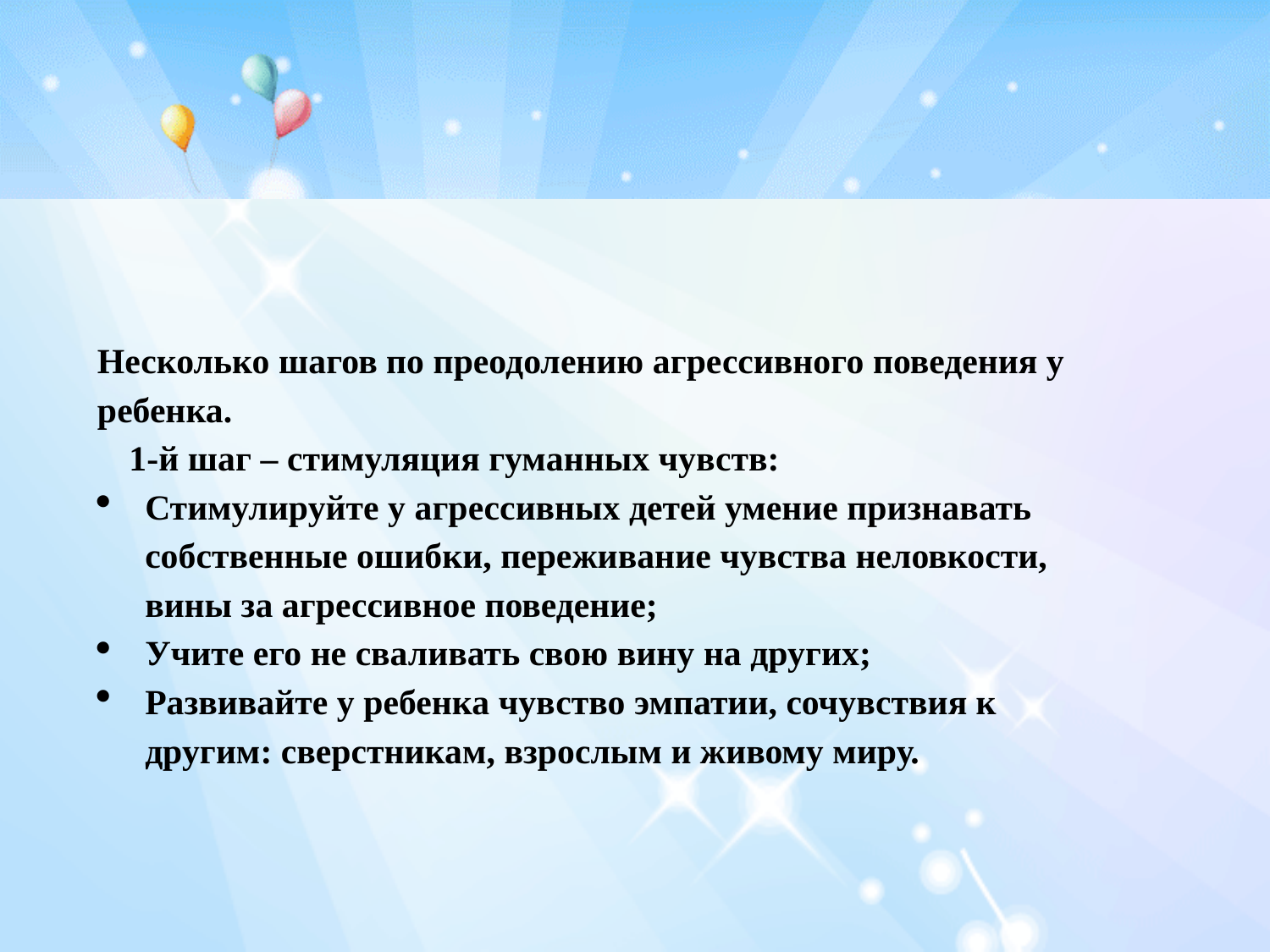

Несколько шагов по преодолению агрессивного поведения у ребенка.
1-й шаг – стимуляция гуманных чувств:
Стимулируйте у агрессивных детей умение признавать собственные ошибки, переживание чувства неловкости, вины за агрессивное поведение;
Учите его не сваливать свою вину на других;
Развивайте у ребенка чувство эмпатии, сочувствия к другим: сверстникам, взрослым и живому миру.